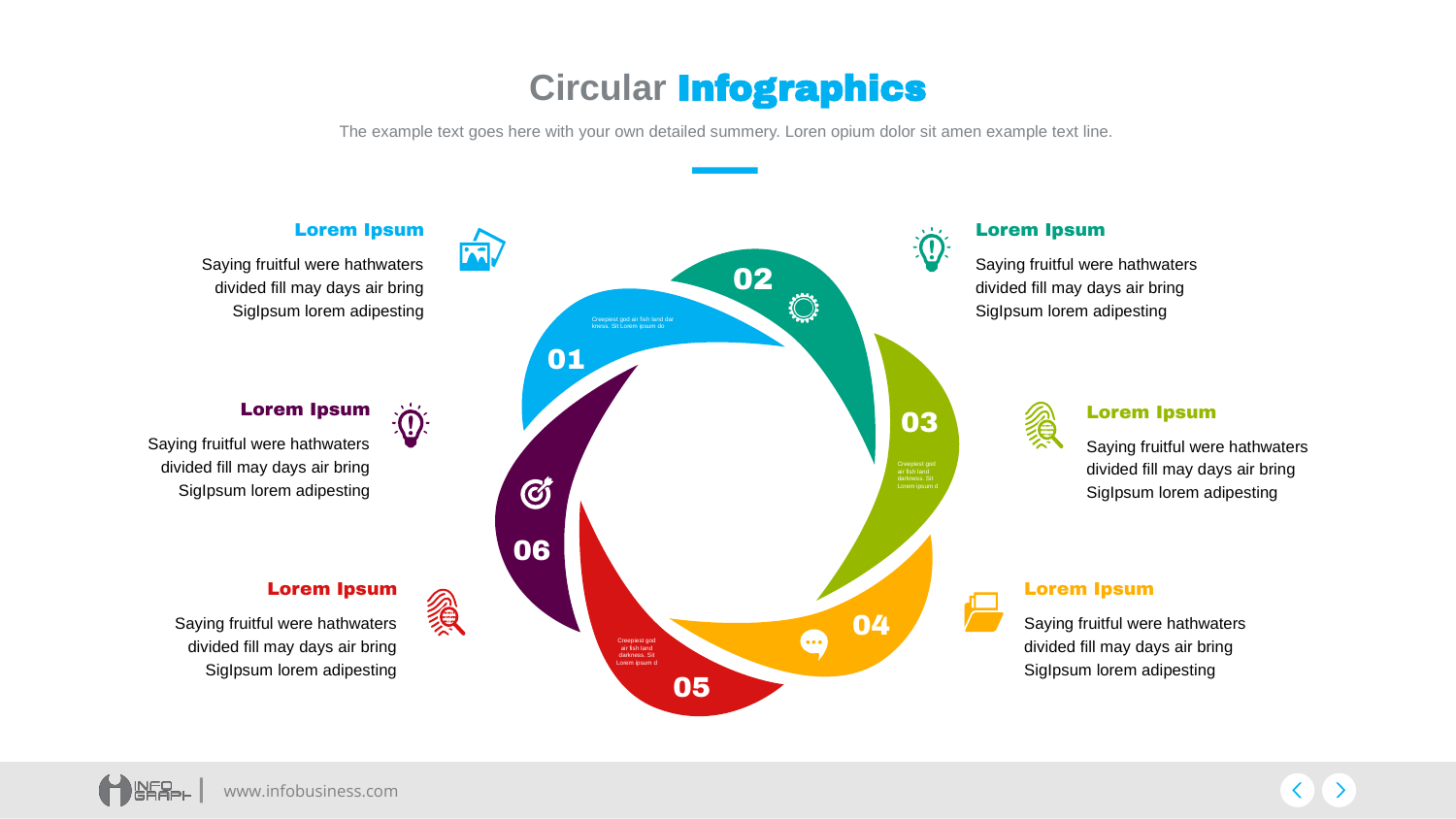

# Circular Infographics
The example text goes here with your own detailed summery. Loren opium dolor sit amen example text line.

Lorem Ipsum
Lorem Ipsum

02

Creepiest god air fish land dar
kness. Sit Lorem ipsum do

01

03
Creepiest god air fish land darkness. Sit
Lorem ipsum d

06

04

Creepiest god air fish land darkness. Sit
Lorem ipsum d
05

Saying fruitful were hathwaters divided fill may days air bring SigIpsum lorem adipesting
Saying fruitful were hathwaters divided fill may days air bring SigIpsum lorem adipesting
Lorem Ipsum
Lorem Ipsum

Saying fruitful were hathwaters divided fill may days air bring SigIpsum lorem adipesting
Saying fruitful were hathwaters divided fill may days air bring SigIpsum lorem adipesting
Lorem Ipsum
Lorem Ipsum

Saying fruitful were hathwaters divided fill may days air bring SigIpsum lorem adipesting
Saying fruitful were hathwaters divided fill may days air bring SigIpsum lorem adipesting
www.infobusiness.com